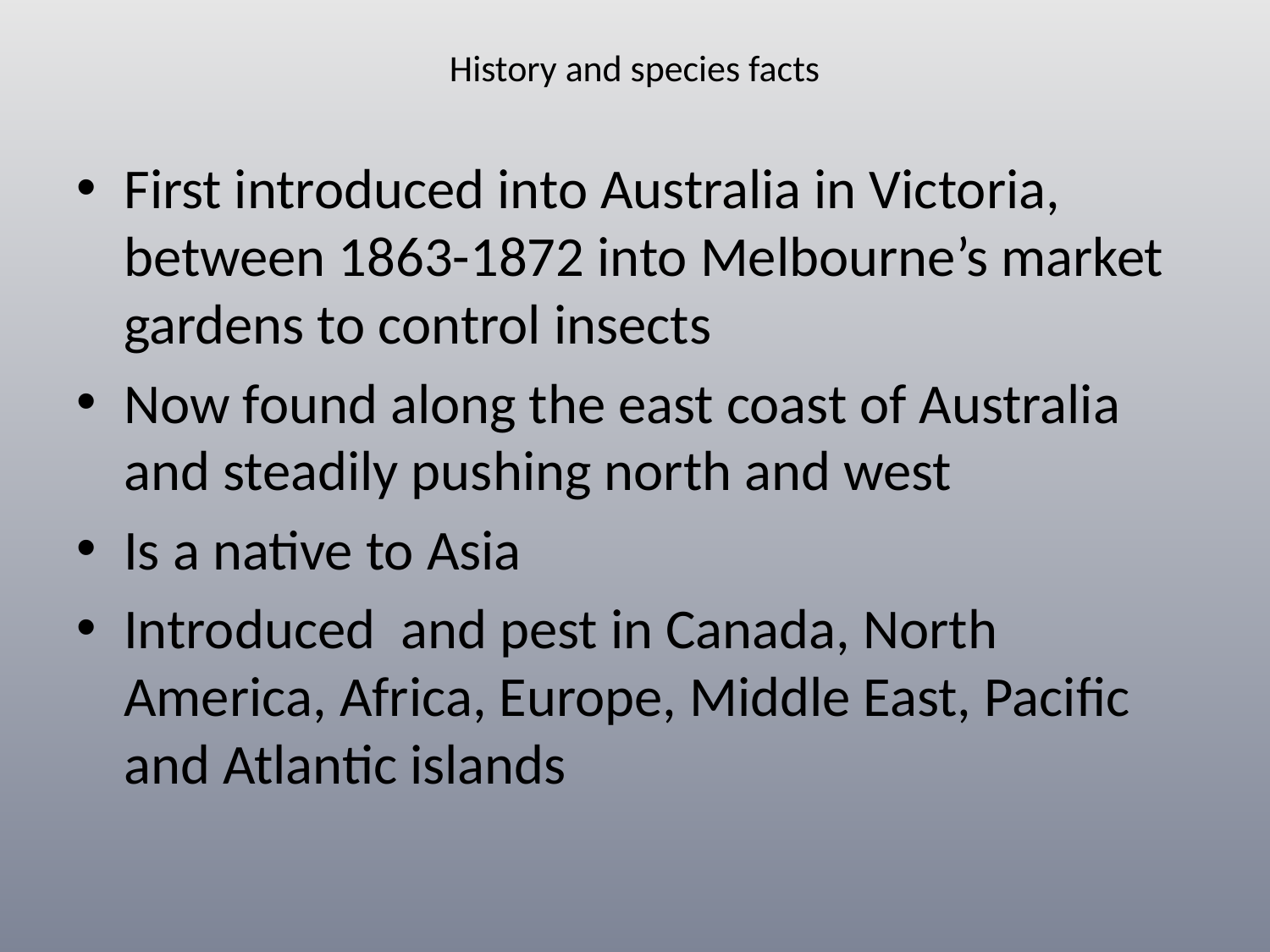

# History and species facts
First introduced into Australia in Victoria, between 1863-1872 into Melbourne’s market gardens to control insects
Now found along the east coast of Australia and steadily pushing north and west
Is a native to Asia
Introduced  and pest in Canada, North America, Africa, Europe, Middle East, Pacific and Atlantic islands